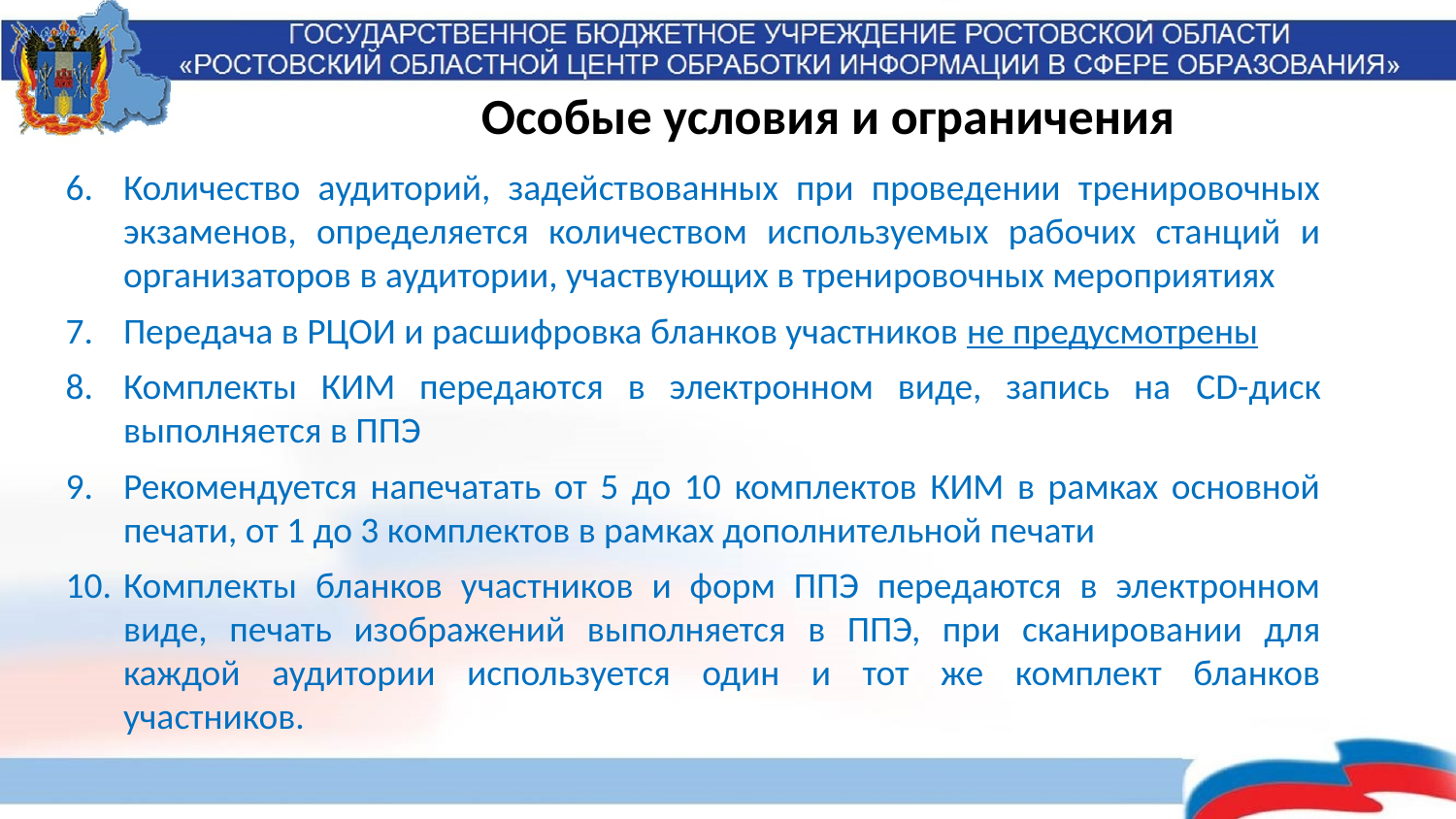

# Особые условия и ограничения
Количество аудиторий, задействованных при проведении тренировочных экзаменов, определяется количеством используемых рабочих станций и организаторов в аудитории, участвующих в тренировочных мероприятиях
Передача в РЦОИ и расшифровка бланков участников не предусмотрены
Комплекты КИМ передаются в электронном виде, запись на CD-диск выполняется в ППЭ
Рекомендуется напечатать от 5 до 10 комплектов КИМ в рамках основной печати, от 1 до 3 комплектов в рамках дополнительной печати
Комплекты бланков участников и форм ППЭ передаются в электронном виде, печать изображений выполняется в ППЭ, при сканировании для каждой аудитории используется один и тот же комплект бланков участников.